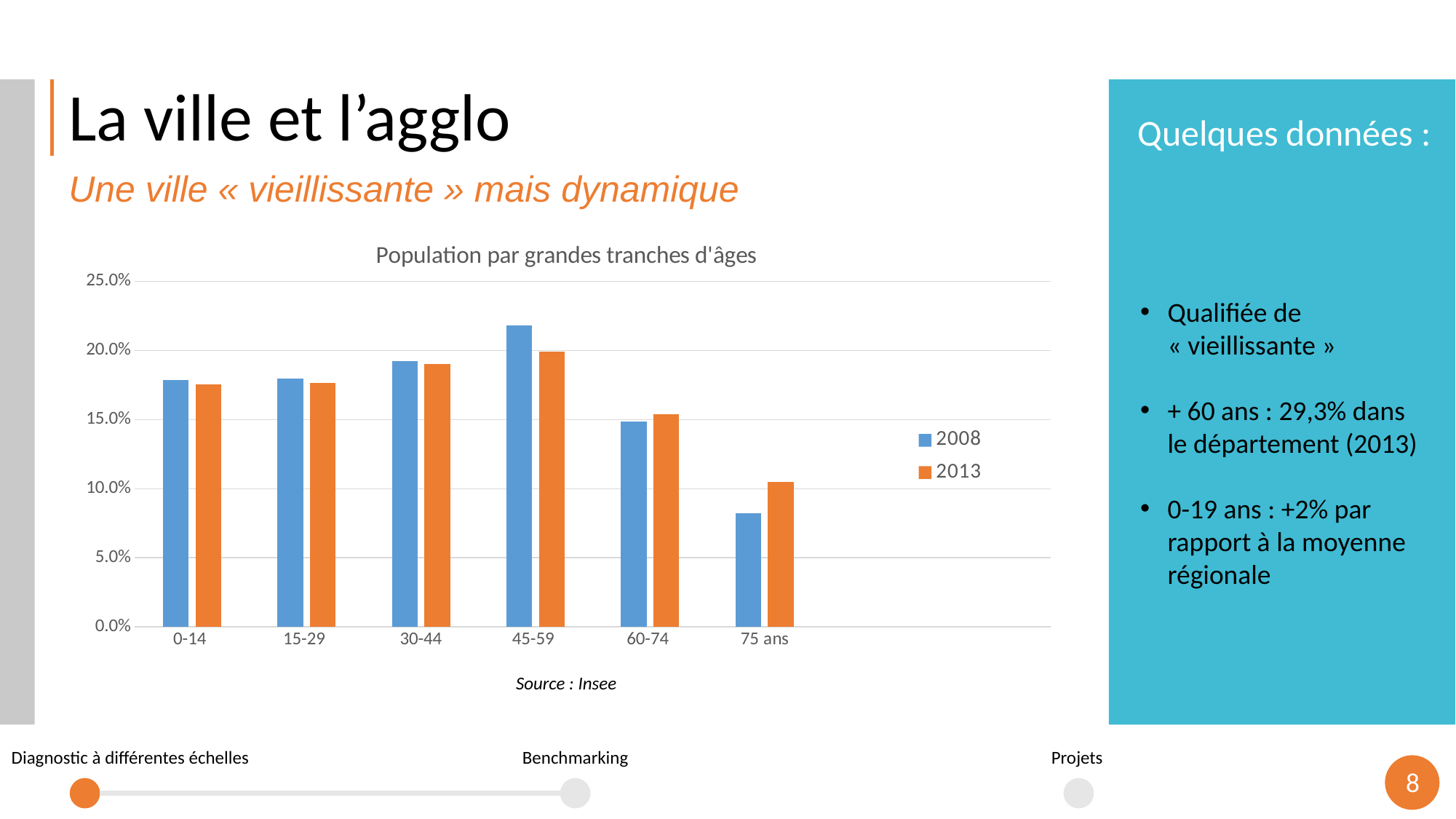

# La ville et l’agglo
Quelques données :

Une ville « vieillissante » mais dynamique

Qualifiée de « vieillissante »

+ 60 ans : 29,3% dans le département (2013)

0-19 ans : +2% par rapport à la moyenne régionale

### Chart: Population par grandes tranches d'âges

| Category |  |  |
|---|---|---|
| 0-14  | 0.178940012900452 | 0.175710594315245 |
| 15-29  | 0.179638787357557 | 0.176343405579286 |
| 30-44 | 0.192377983229413 | 0.190265253388177 |
| 45-59  | 0.218071382498387 | 0.198966408268734 |
| 60-74  | 0.148838959363578 | 0.153773137161842 |
| 75 ans | 0.0821328746506127 | 0.104941201286716 |
Source : Insee
Projets
Benchmarking
Diagnostic à différentes échelles

8